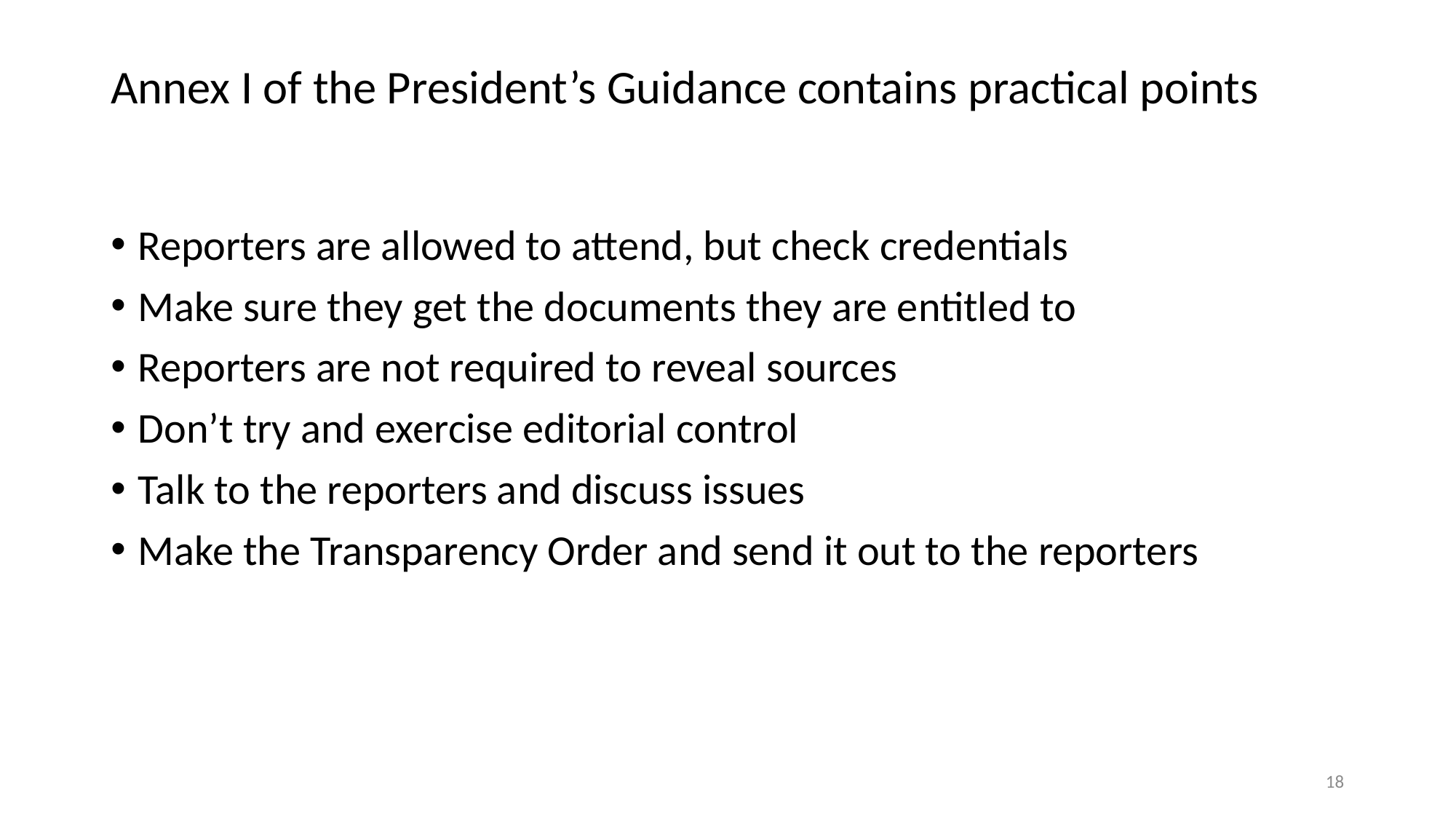

# Annex I of the President’s Guidance contains practical points
Reporters are allowed to attend, but check credentials
Make sure they get the documents they are entitled to
Reporters are not required to reveal sources
Don’t try and exercise editorial control
Talk to the reporters and discuss issues
Make the Transparency Order and send it out to the reporters

18